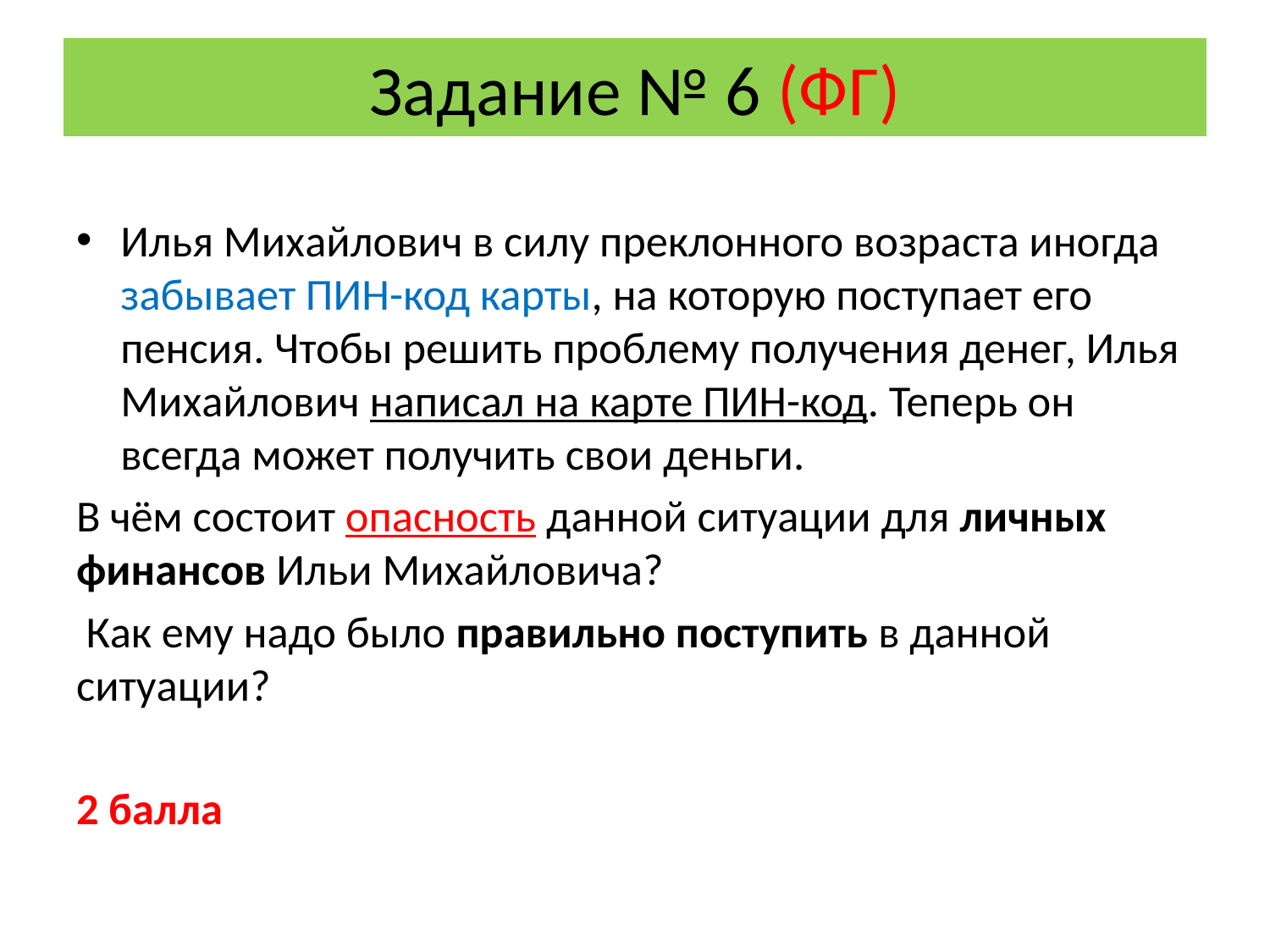

# Задание № 6 (ФГ)
Илья Михайлович в силу преклонного возраста иногда забывает ПИН-код карты, на которую поступает его пенсия. Чтобы решить проблему получения денег, Илья Михайлович написал на карте ПИН-код. Теперь он всегда может получить свои деньги.
В чём состоит опасность данной ситуации для личных финансов Ильи Михайловича?
 Как ему надо было правильно поступить в данной ситуации?

2 балла